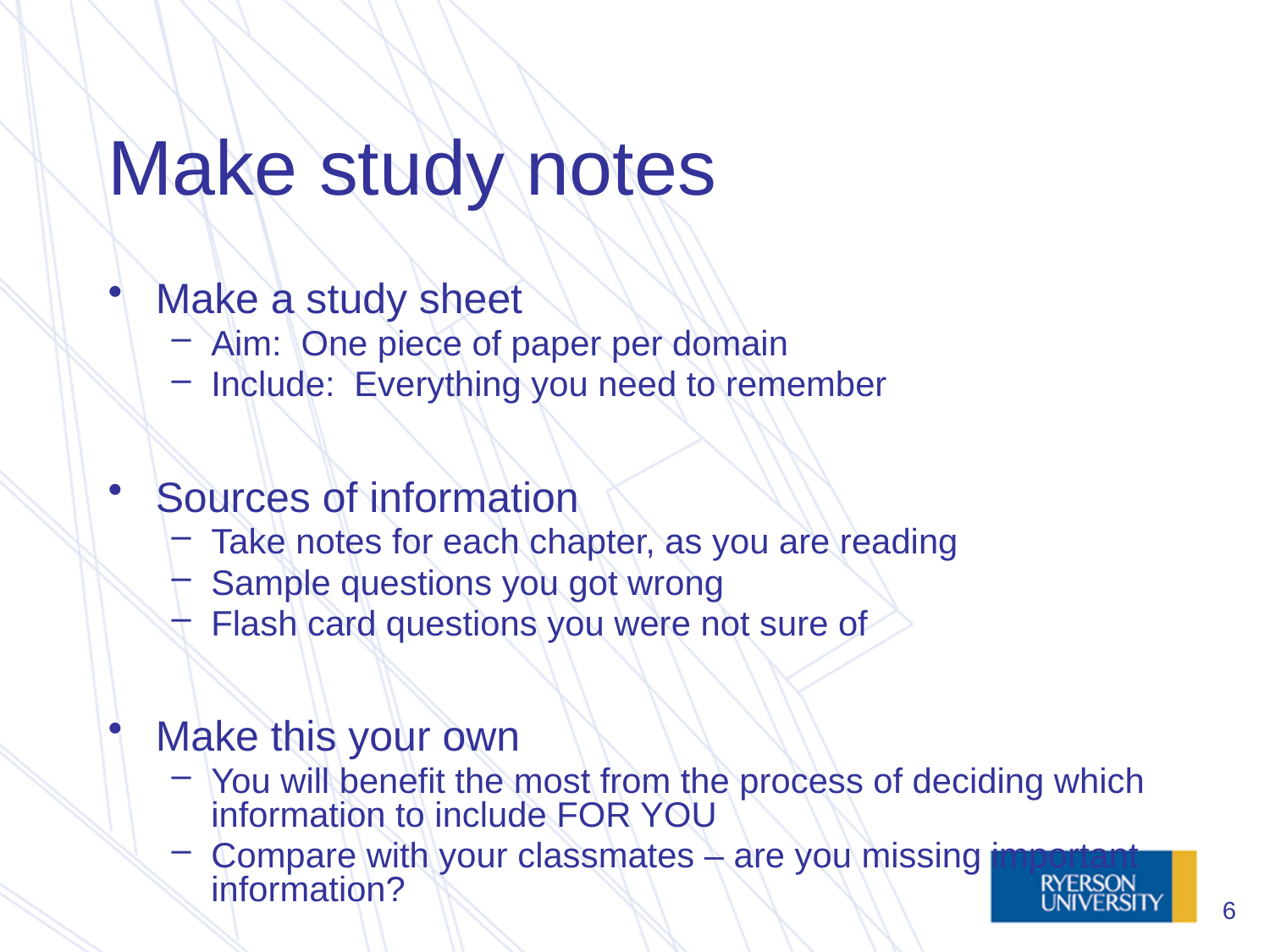

# Make study notes
Make a study sheet
Aim:  One piece of paper per domain
Include:  Everything you need to remember

Sources of information
Take notes for each chapter, as you are reading
Sample questions you got wrong
Flash card questions you were not sure of

Make this your own
You will benefit the most from the process of deciding which information to include FOR YOU
Compare with your classmates – are you missing important information?
S03 How to Study
6